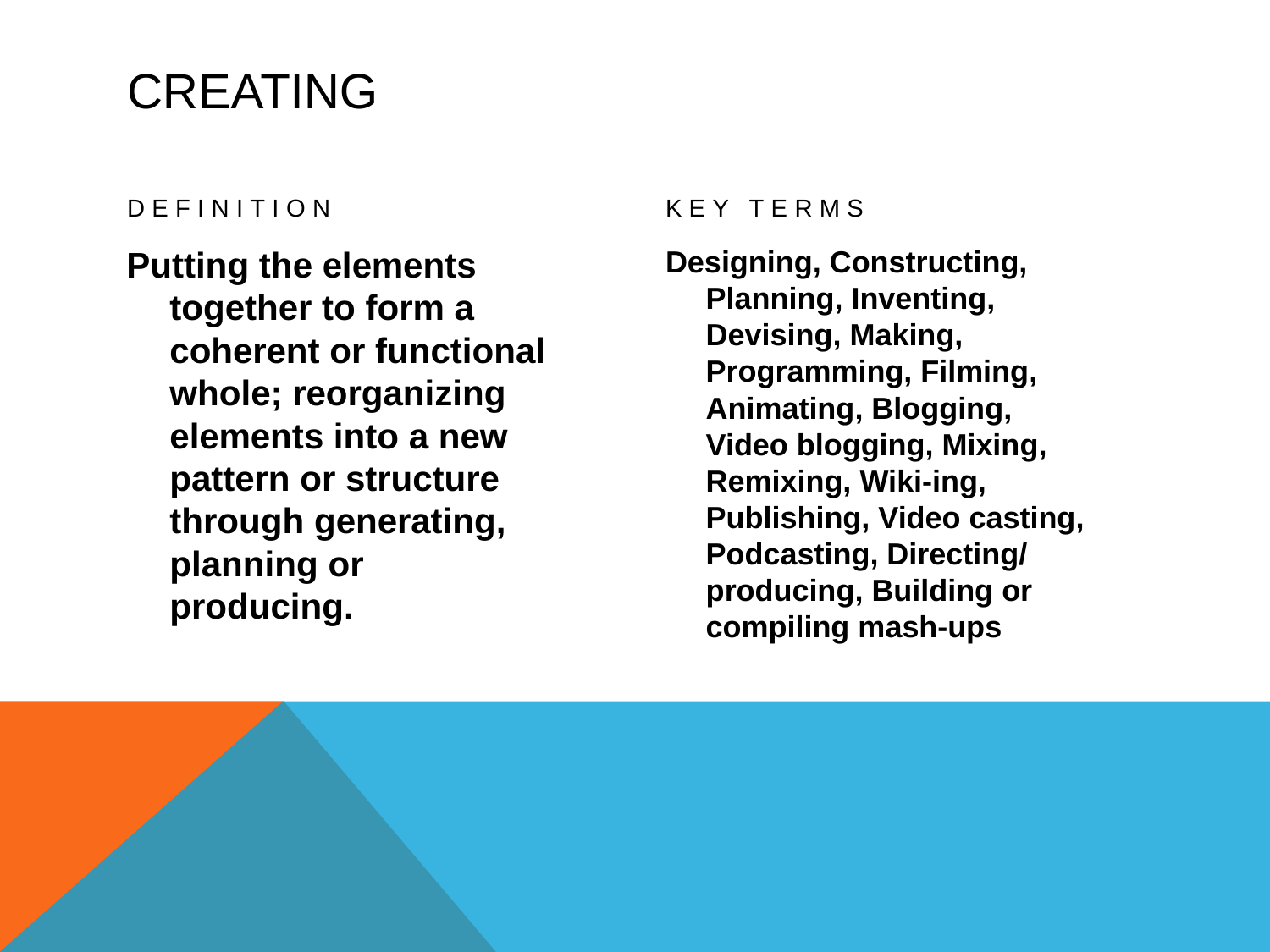

# creating
definition
Key terms
Putting the elements together to form a coherent or functional whole; reorganizing elements into a new pattern or structure through generating, planning or producing.

Designing, Constructing, Planning, Inventing, Devising, Making, Programming, Filming, Animating, Blogging, Video blogging, Mixing, Remixing, Wiki-ing, Publishing, Video casting, Podcasting, Directing/ producing, Building or compiling mash-ups